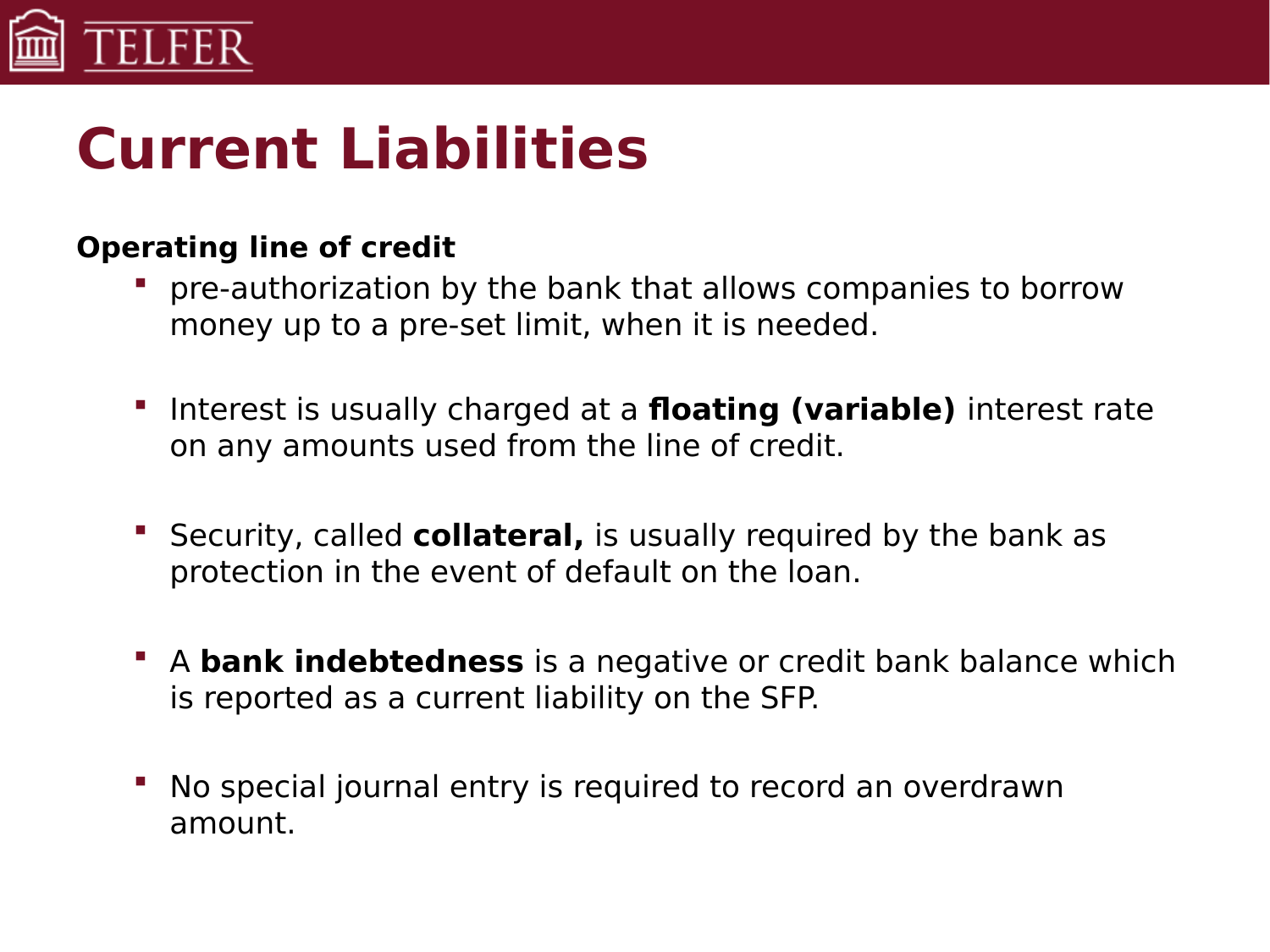

# Current Liabilities
Operating line of credit
pre-authorization by the bank that allows companies to borrow money up to a pre-set limit, when it is needed.

Interest is usually charged at a floating (variable) interest rate on any amounts used from the line of credit.

Security, called collateral, is usually required by the bank as protection in the event of default on the loan.

A bank indebtedness is a negative or credit bank balance which is reported as a current liability on the SFP.

No special journal entry is required to record an overdrawn amount.